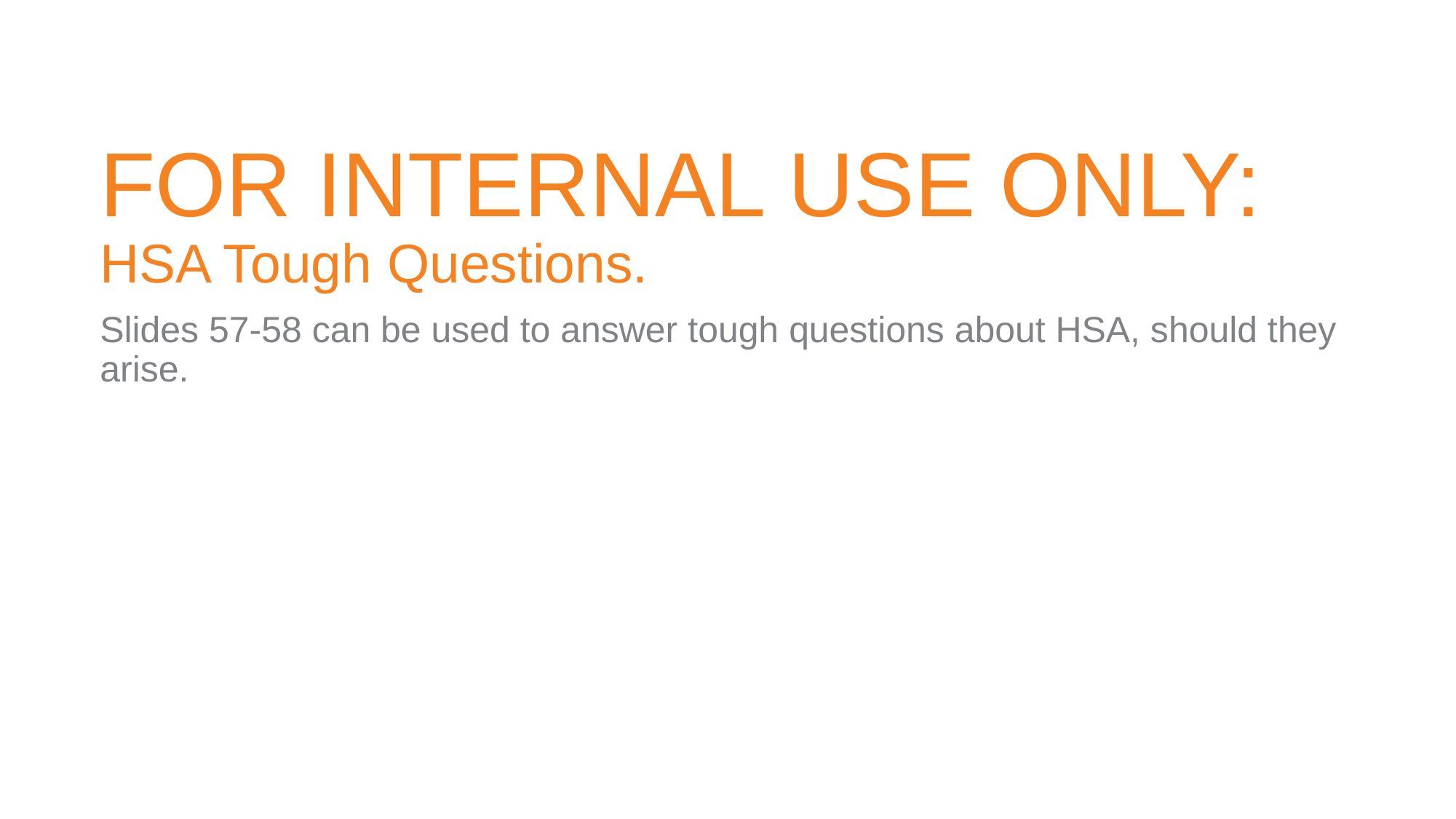

# FOR INTERNAL USE ONLY: HSA Tough Questions.
Slides 57-58 can be used to answer tough questions about HSA, should they arise.